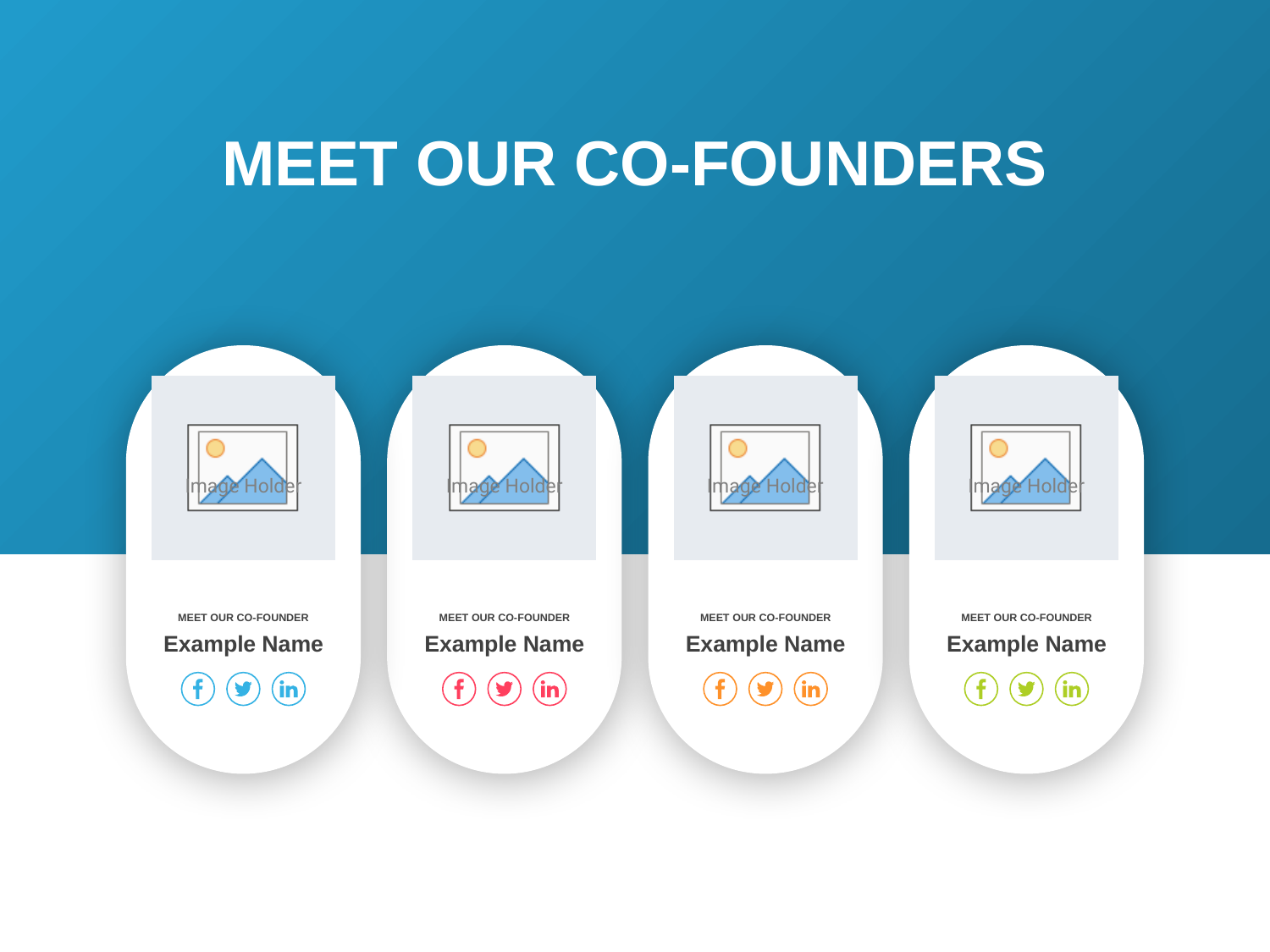

MEET OUR CO-FOUNDERS

MEET OUR CO-FOUNDER
Example Name
MEET OUR CO-FOUNDER
Example Name
MEET OUR CO-FOUNDER
Example Name
MEET OUR CO-FOUNDER
Example Name